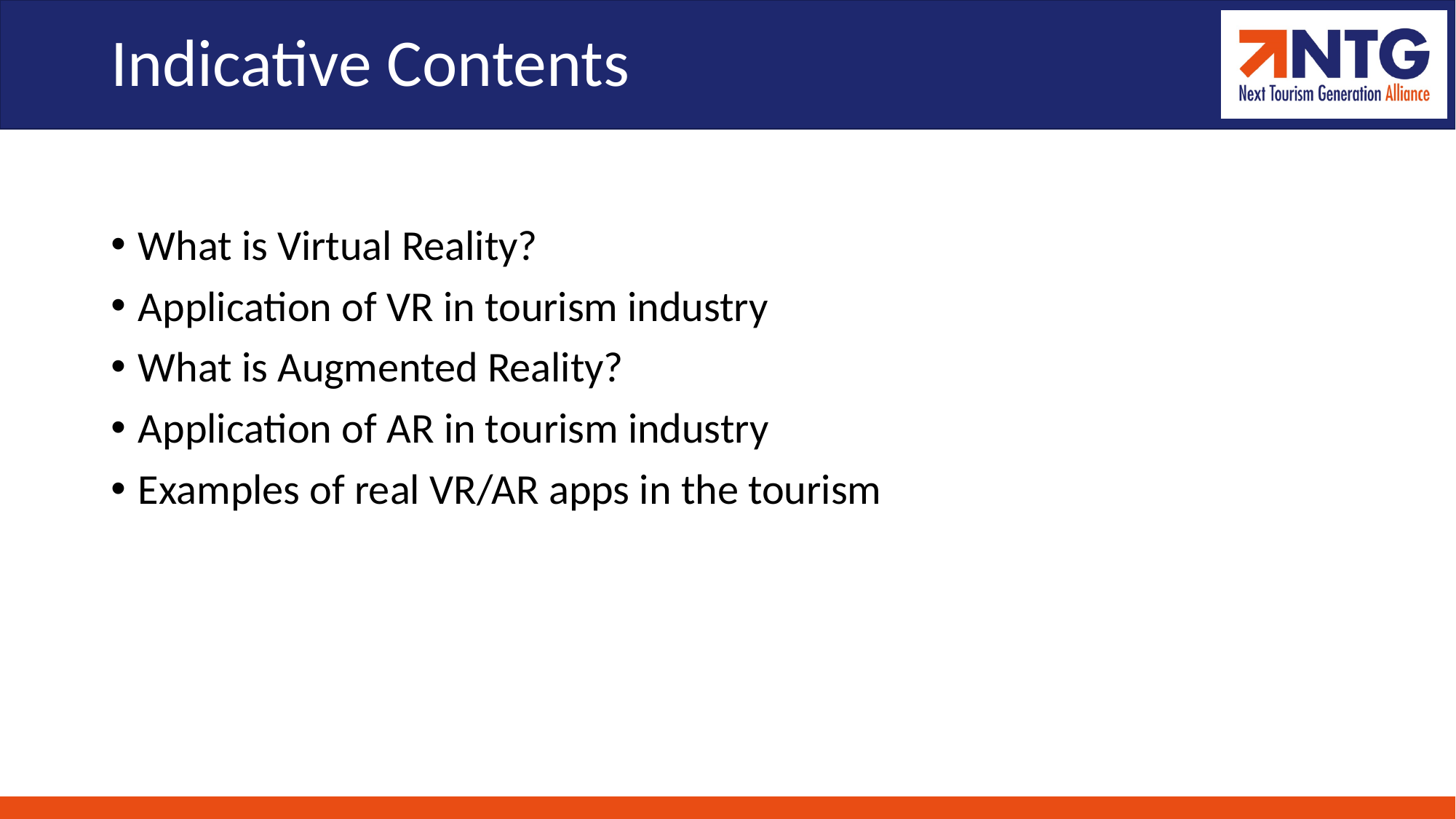

# Indicative Contents
What is Virtual Reality?
Application of VR in tourism industry
What is Augmented Reality?
Application of AR in tourism industry
Examples of real VR/AR apps in the tourism